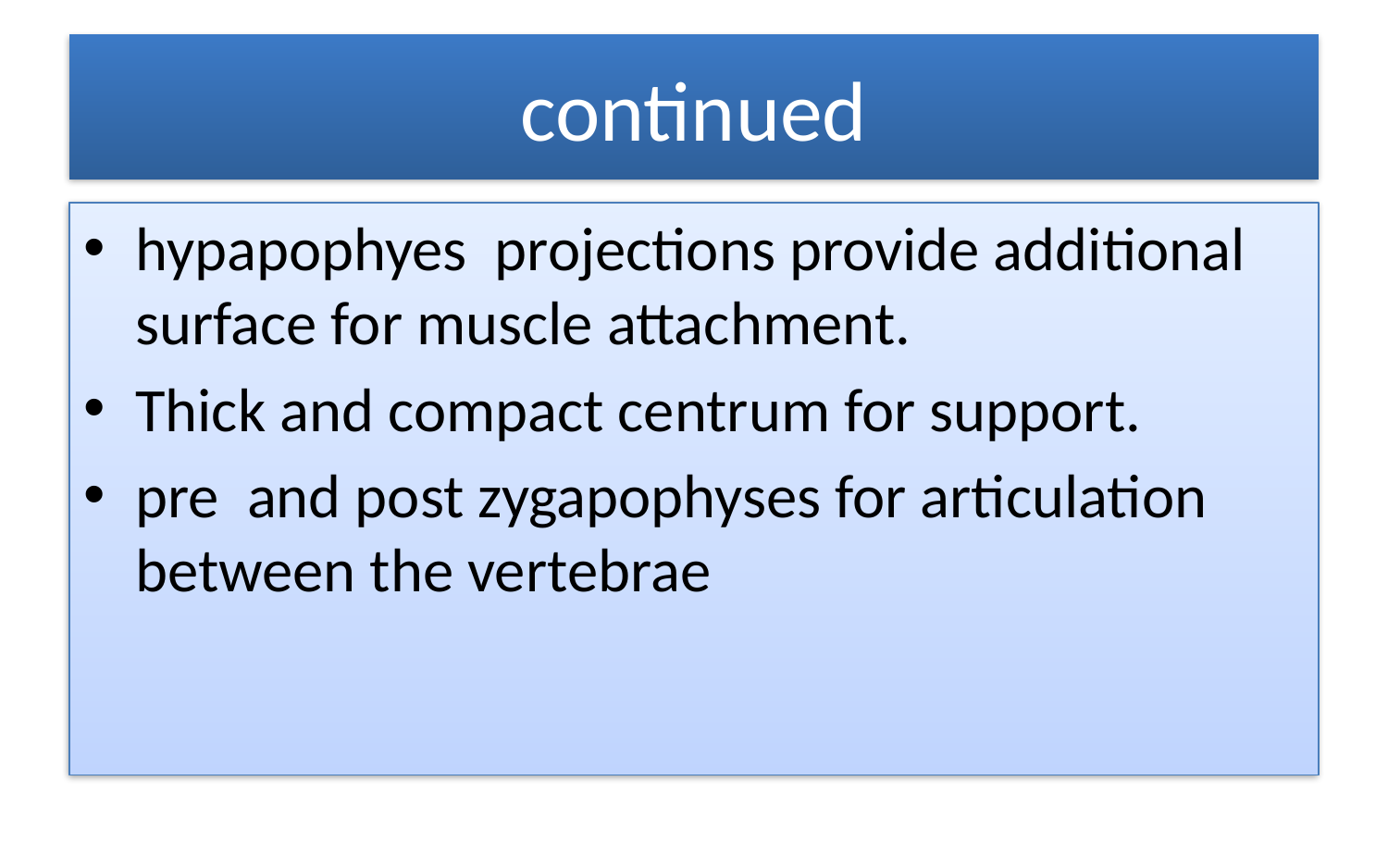

# continued
hypapophyes  projections provide additional surface for muscle attachment.
Thick and compact centrum for support.
pre  and post zygapophyses for articulation between the vertebrae